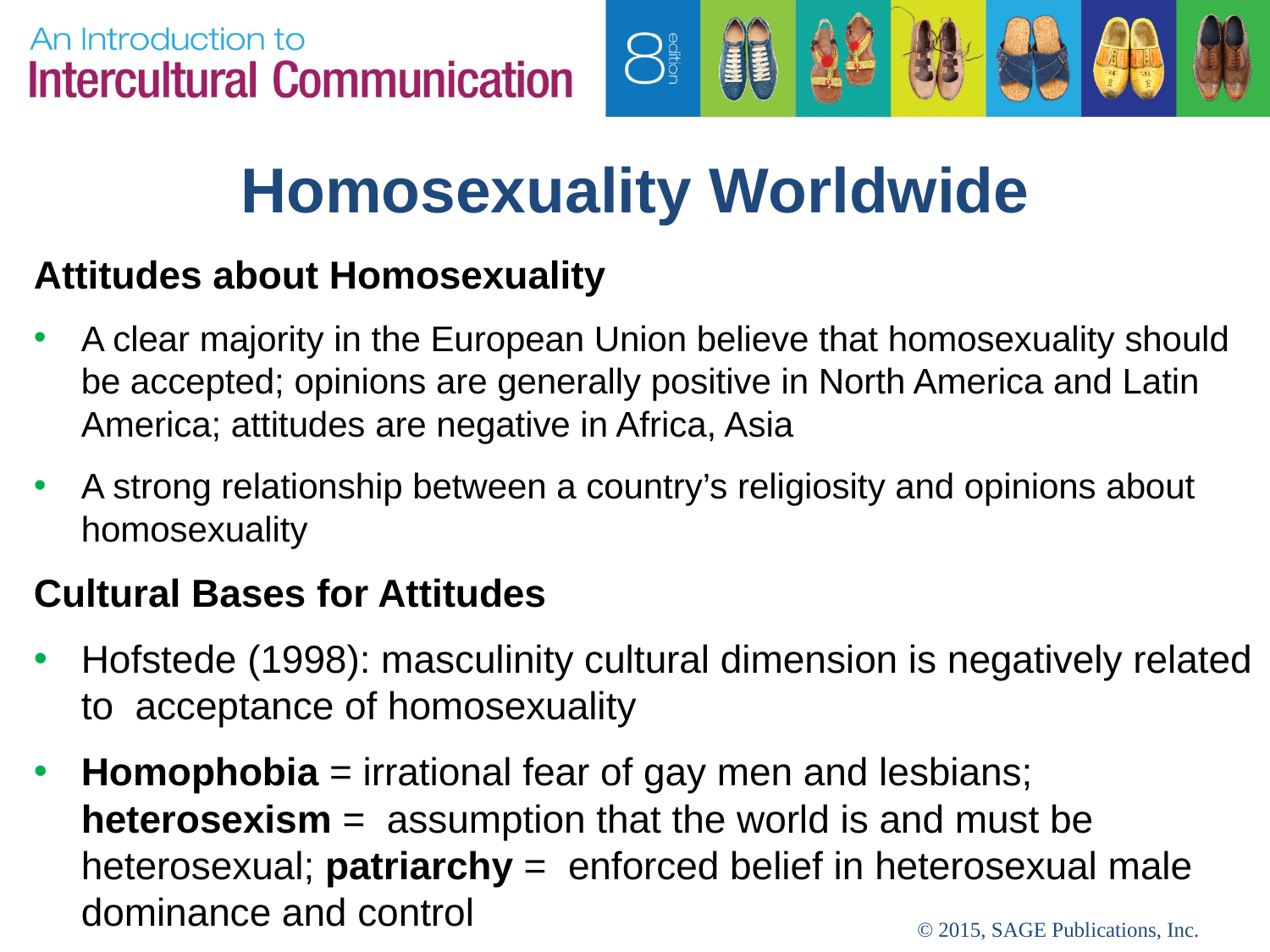

# Homosexuality Worldwide
Attitudes about Homosexuality
A clear majority in the European Union believe that homosexuality should be accepted; opinions are generally positive in North America and Latin America; attitudes are negative in Africa, Asia
A strong relationship between a country’s religiosity and opinions about homosexuality
Cultural Bases for Attitudes
Hofstede (1998): masculinity cultural dimension is negatively related to  acceptance of homosexuality
Homophobia = irrational fear of gay men and lesbians; heterosexism =  assumption that the world is and must be heterosexual; patriarchy =  enforced belief in heterosexual male dominance and control
© 2015, SAGE Publications, Inc.